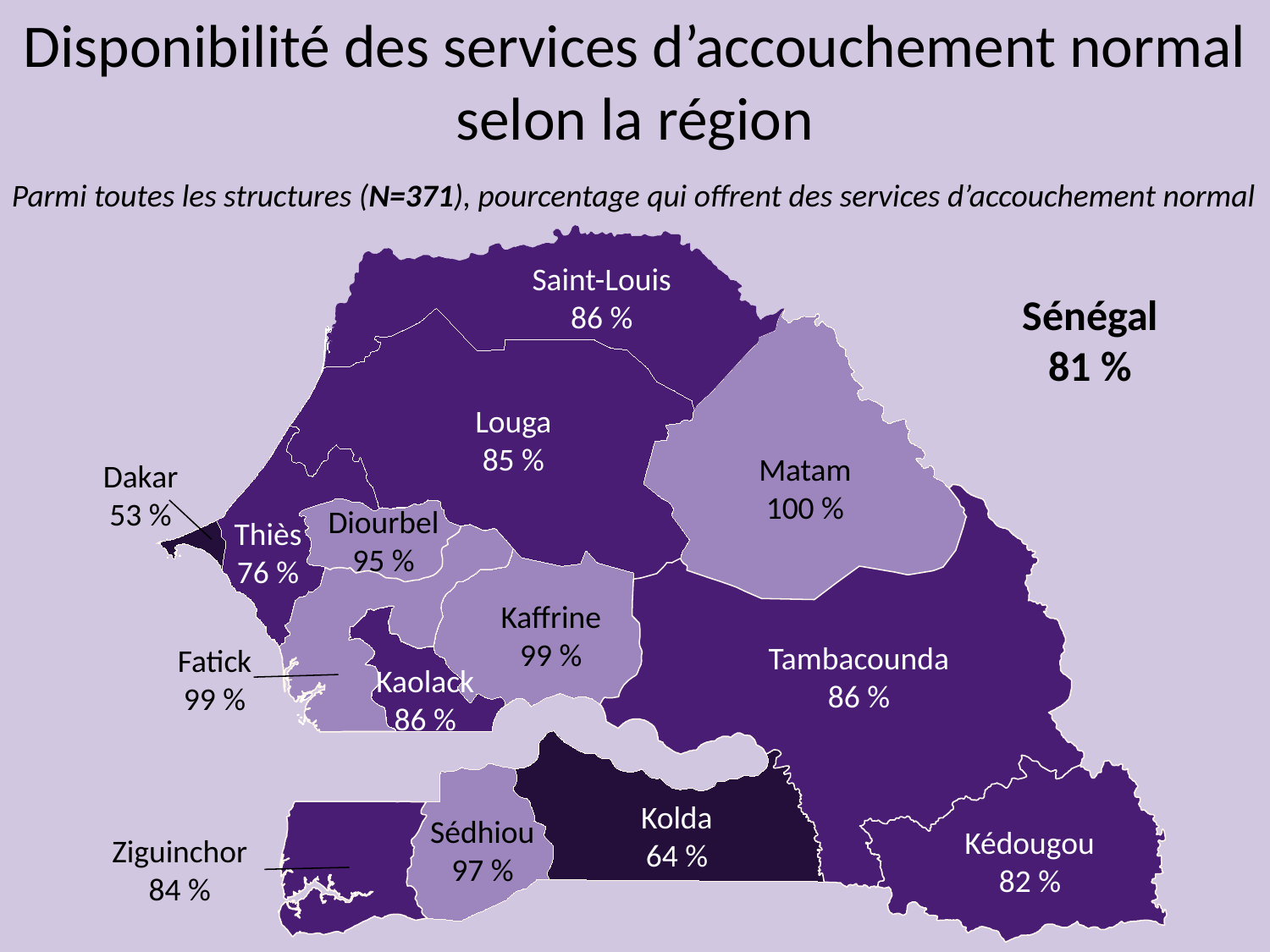

Disponibilité des services d’accouchement normal selon la région

Parmi toutes les structures (N=371), pourcentage qui offrent des services d’accouchement normal
Saint-Louis
86 %
Sénégal
81 %
Louga
85 %
Matam
100 %
Dakar
53 %
Diourbel
95 %
Thiès
76 %
Kaffrine
99 %
Tambacounda
86 %
Fatick
99 %
Kaolack
86 %
Kolda
64 %
Sédhiou
97 %
Kédougou
82 %
Ziguinchor
84 %